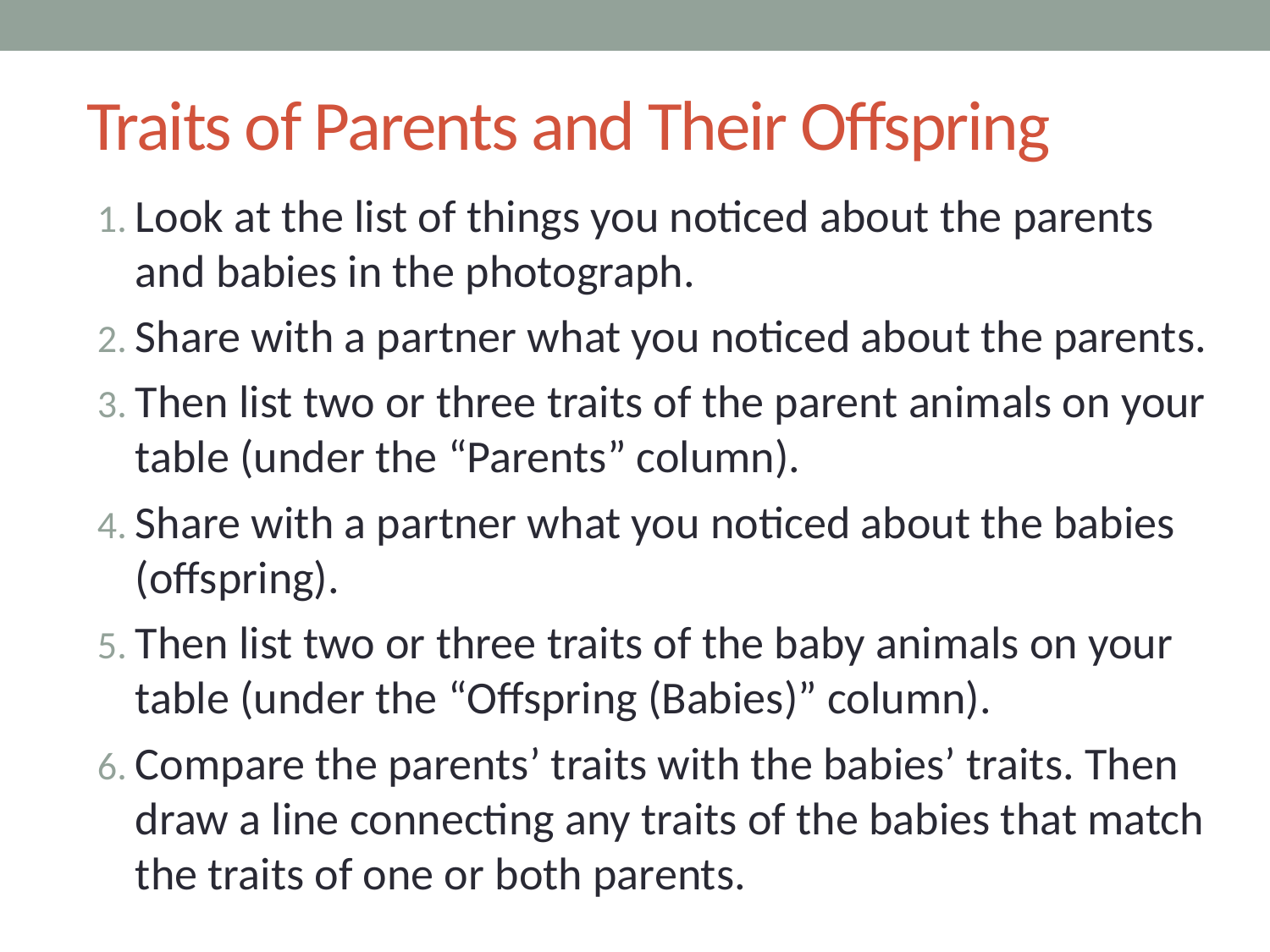

# Traits of Parents and Their Offspring
Look at the list of things you noticed about the parents and babies in the photograph.
Share with a partner what you noticed about the parents.
Then list two or three traits of the parent animals on your table (under the “Parents” column).
Share with a partner what you noticed about the babies (offspring).
Then list two or three traits of the baby animals on your table (under the “Offspring (Babies)” column).
Compare the parents’ traits with the babies’ traits. Then draw a line connecting any traits of the babies that match the traits of one or both parents.